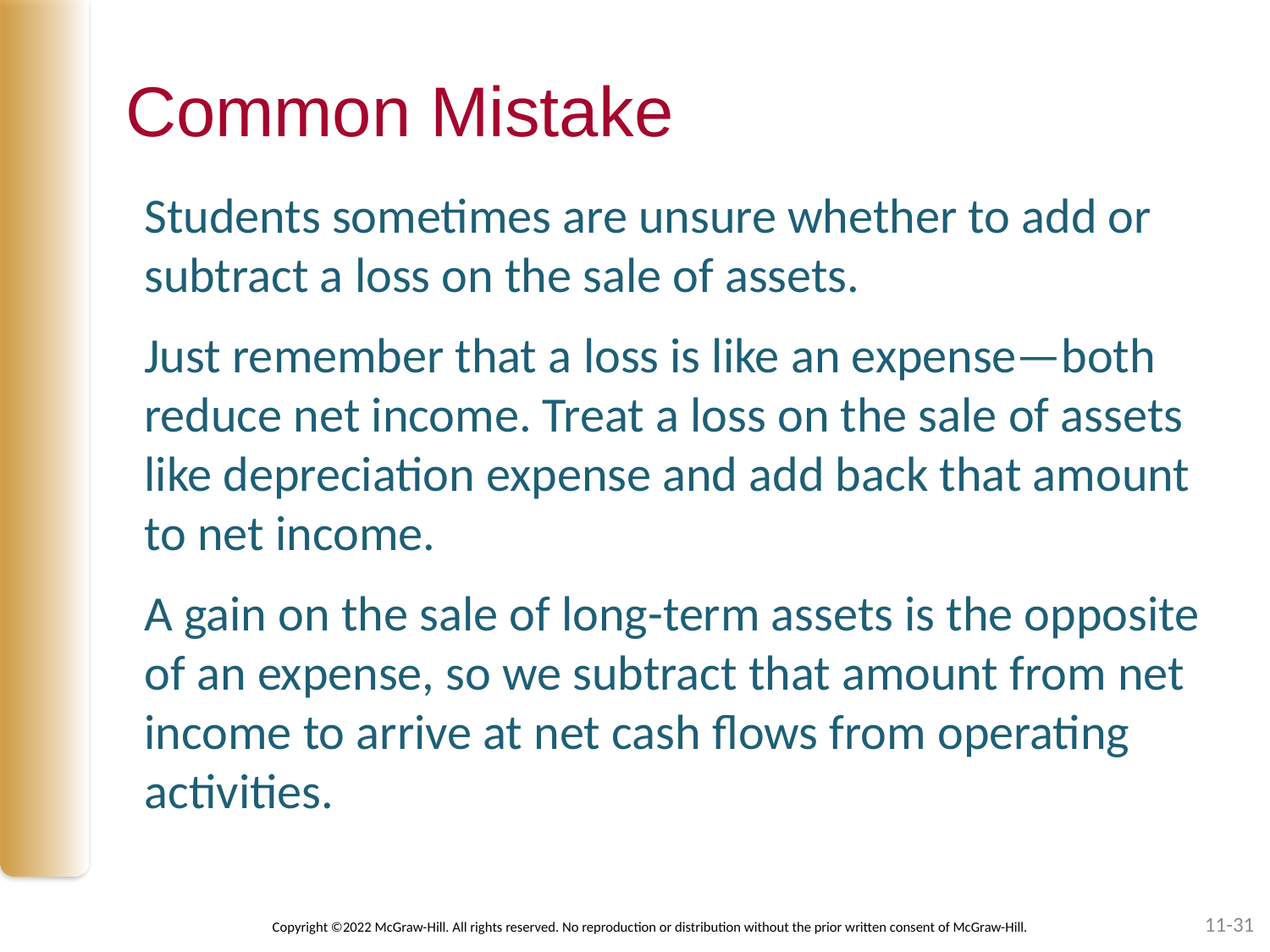

# Common Mistake
Students sometimes are unsure whether to add or subtract a loss on the sale of assets.
Just remember that a loss is like an expense—both reduce net income. Treat a loss on the sale of assets like depreciation expense and add back that amount to net income.
A gain on the sale of long-term assets is the opposite of an expense, so we subtract that amount from net income to arrive at net cash flows from operating activities.
11-31
Copyright ©2022 McGraw-Hill. All rights reserved. No reproduction or distribution without the prior written consent of McGraw-Hill.